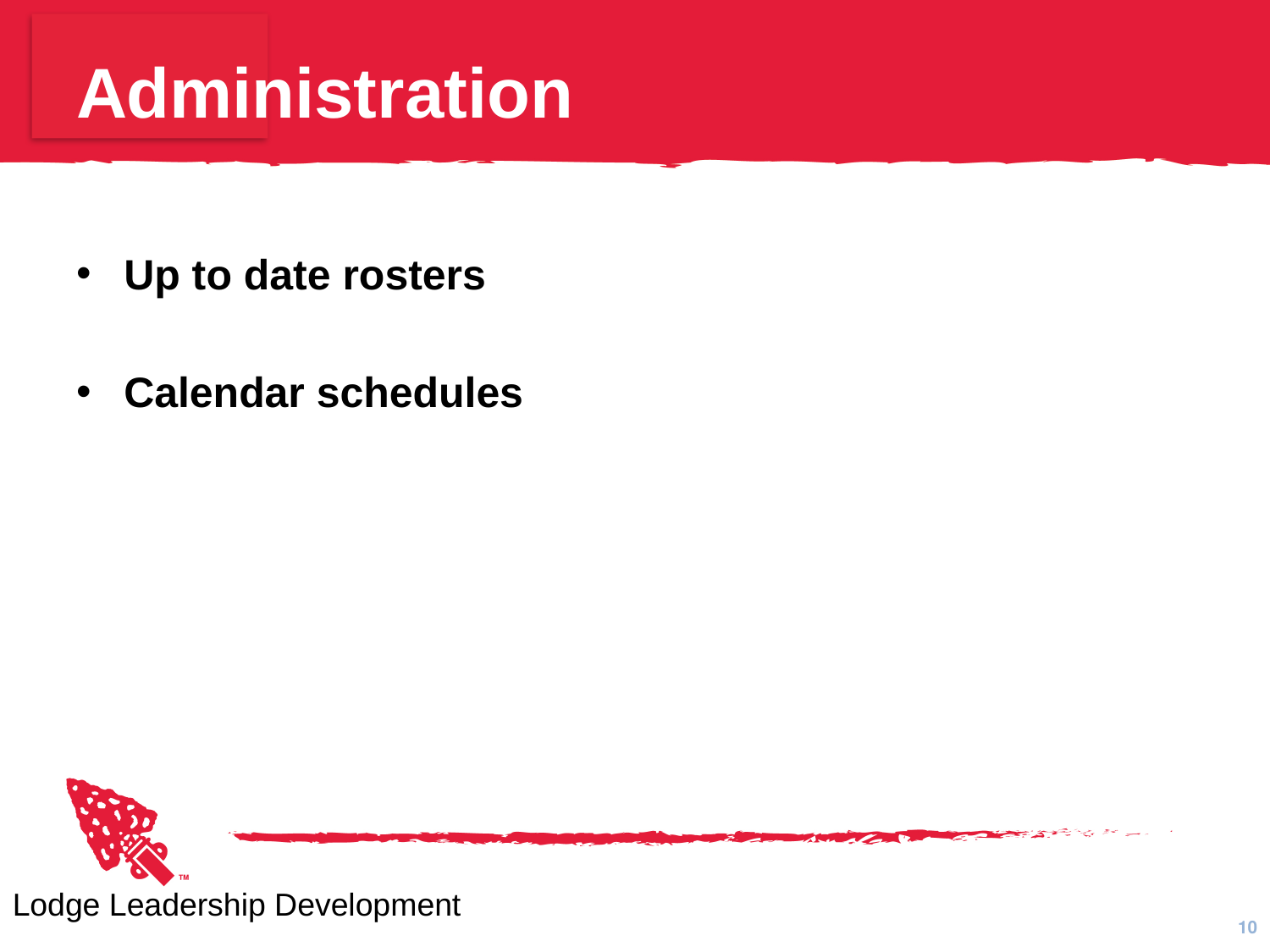

# Administration
Up to date rosters

Calendar schedules
Lodge Leadership Development
10